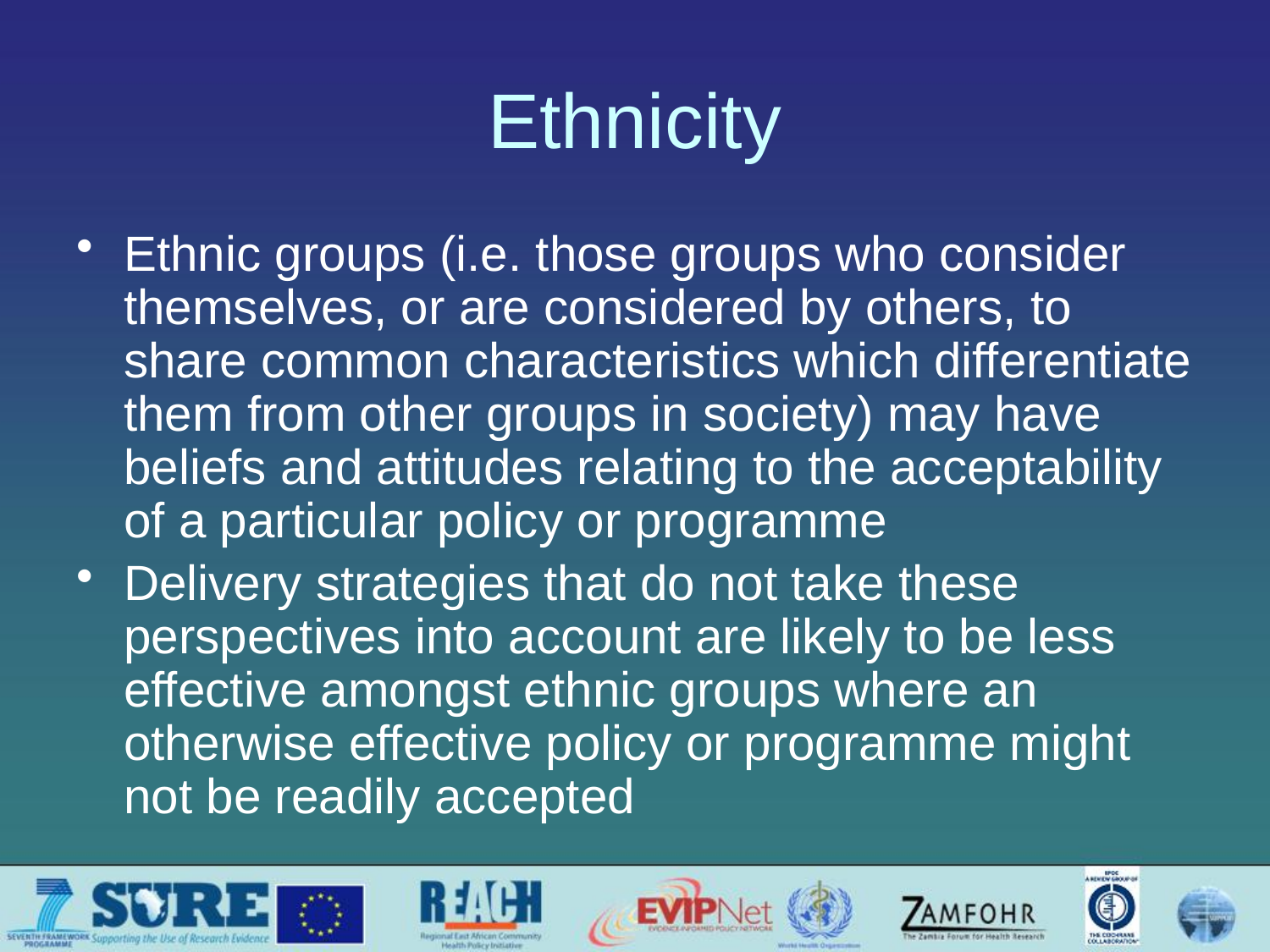

# Ethnicity
Ethnic groups (i.e. those groups who consider themselves, or are considered by others, to share common characteristics which differentiate them from other groups in society) may have beliefs and attitudes relating to the acceptability of a particular policy or programme
Delivery strategies that do not take these perspectives into account are likely to be less effective amongst ethnic groups where an otherwise effective policy or programme might not be readily accepted